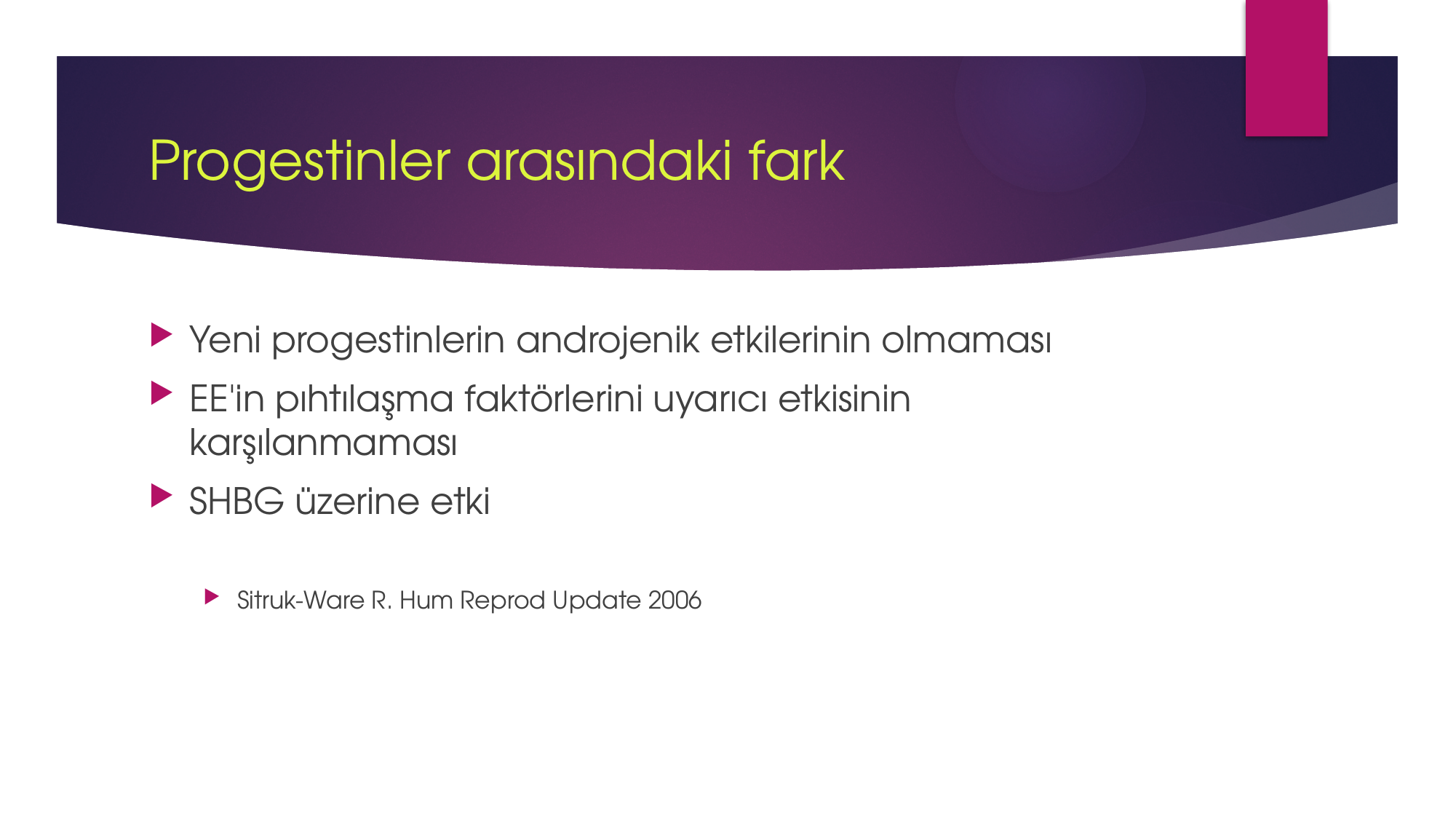

# Progestinler arasındaki fark
Yeni progestinlerin androjenik etkilerinin olmaması
EE'in pıhtılaşma faktörlerini uyarıcı etkisinin karşılanmaması
SHBG üzerine etki

Sitruk-Ware R. Hum Reprod Update 2006